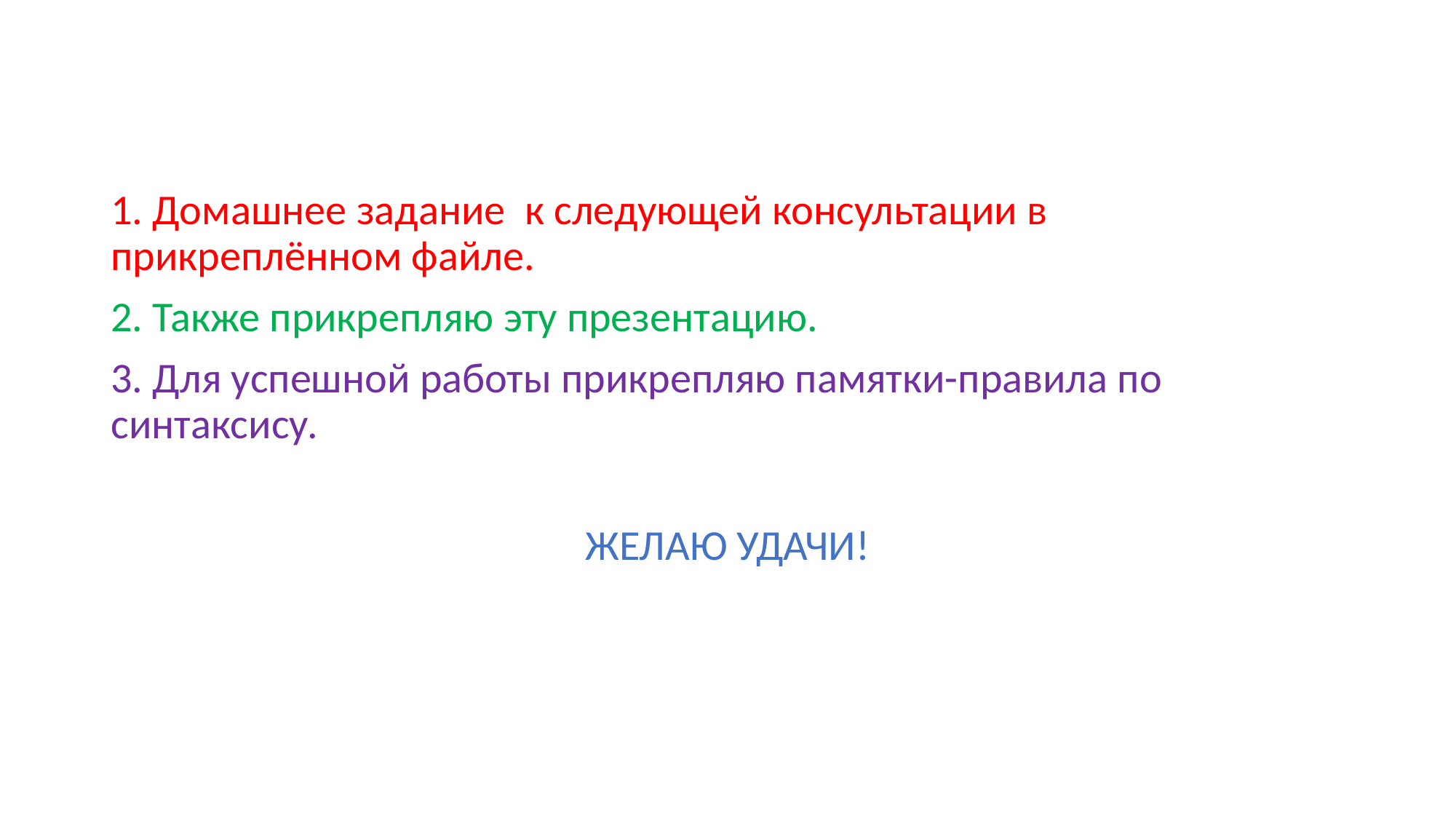

1. Домашнее задание  к следующей консультации в прикреплённом файле.
2. Также прикрепляю эту презентацию.
3. Для успешной работы прикрепляю памятки-правила по синтаксису.

ЖЕЛАЮ УДАЧИ!